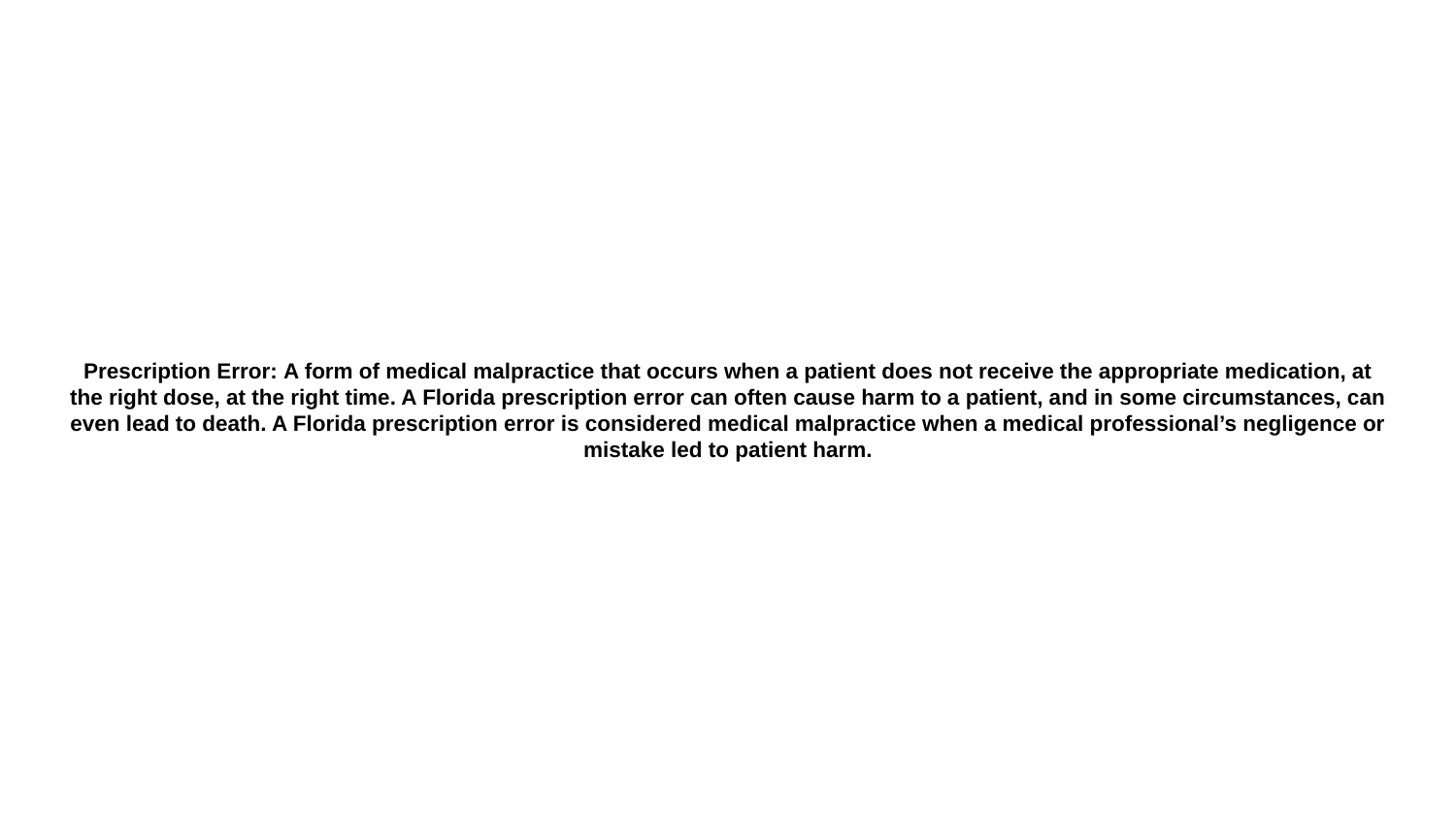

# Prescription Error: A form of medical malpractice that occurs when a patient does not receive the appropriate medication, at the right dose, at the right time. A Florida prescription error can often cause harm to a patient, and in some circumstances, can even lead to death. A Florida prescription error is considered medical malpractice when a medical professional’s negligence or mistake led to patient harm.